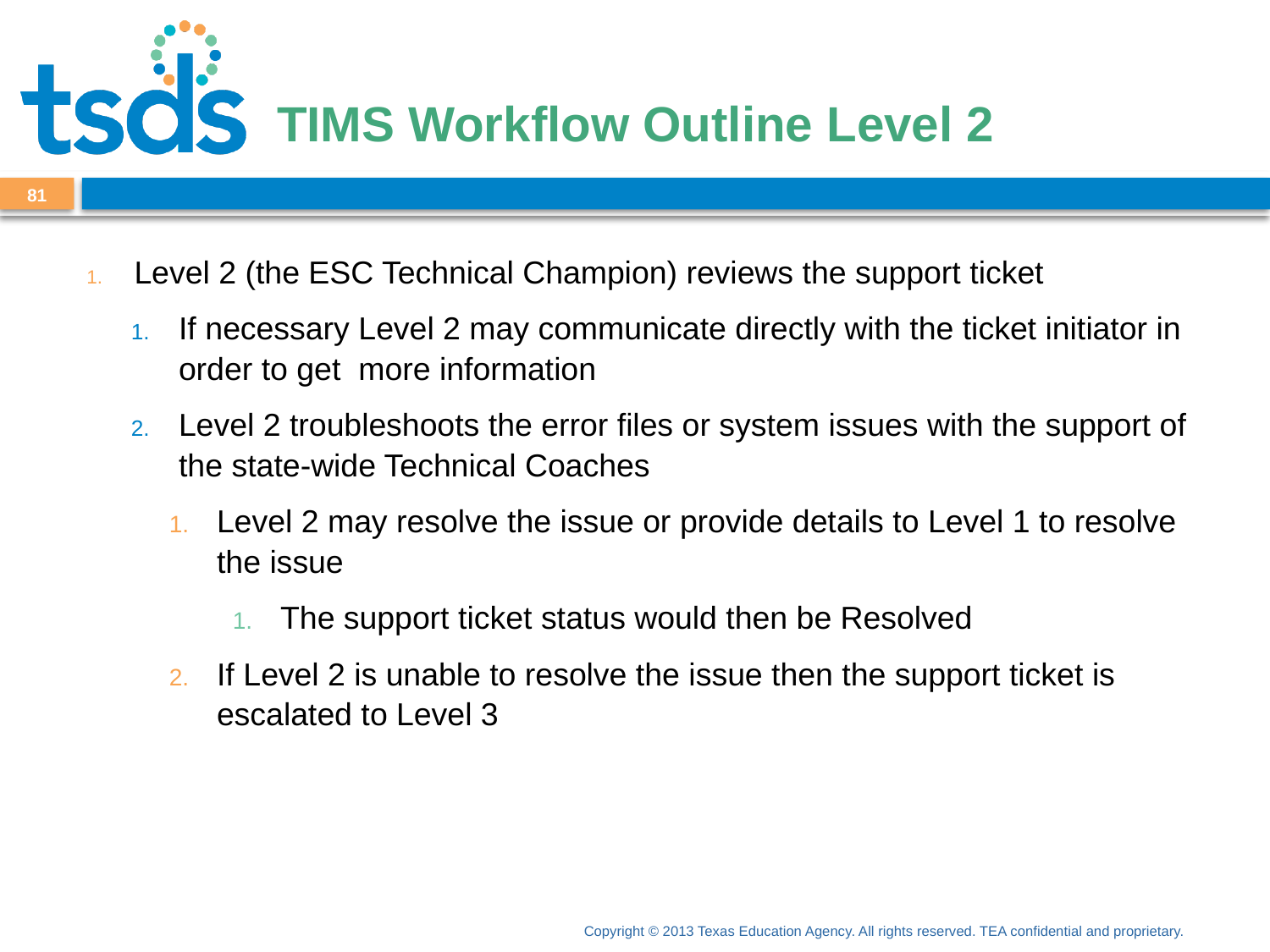

# TIMS Workflow Outline Level 2
81
Level 2 (the ESC Technical Champion) reviews the support ticket
If necessary Level 2 may communicate directly with the ticket initiator in order to get  more information
Level 2 troubleshoots the error files or system issues with the support of the state-wide Technical Coaches
Level 2 may resolve the issue or provide details to Level 1 to resolve the issue
The support ticket status would then be Resolved
If Level 2 is unable to resolve the issue then the support ticket is escalated to Level 3